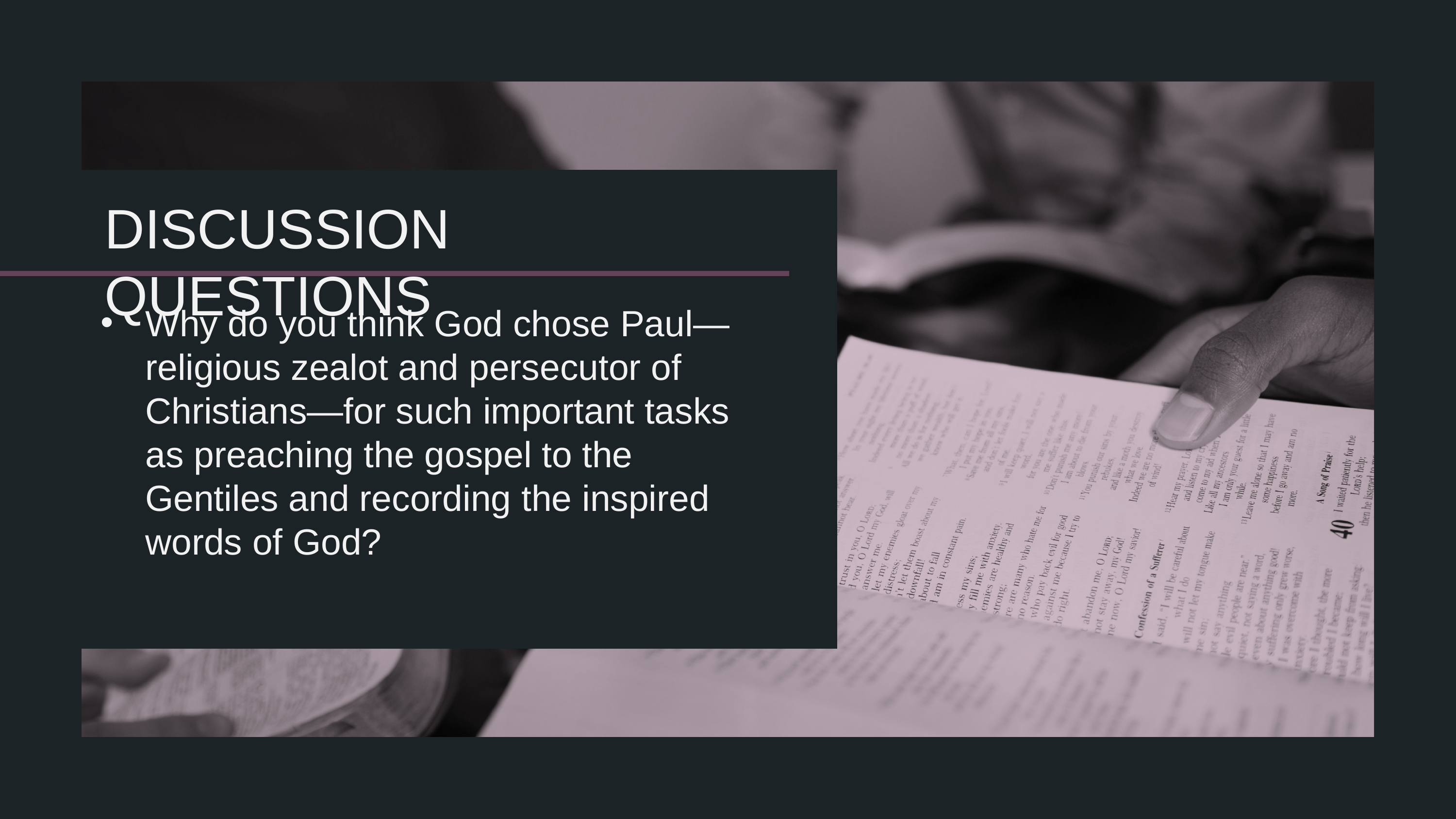

Why do you think God chose Paul—religious zealot and persecutor of Christians—for such important tasks as preaching the gospel to the Gentiles and recording the inspired words of God?